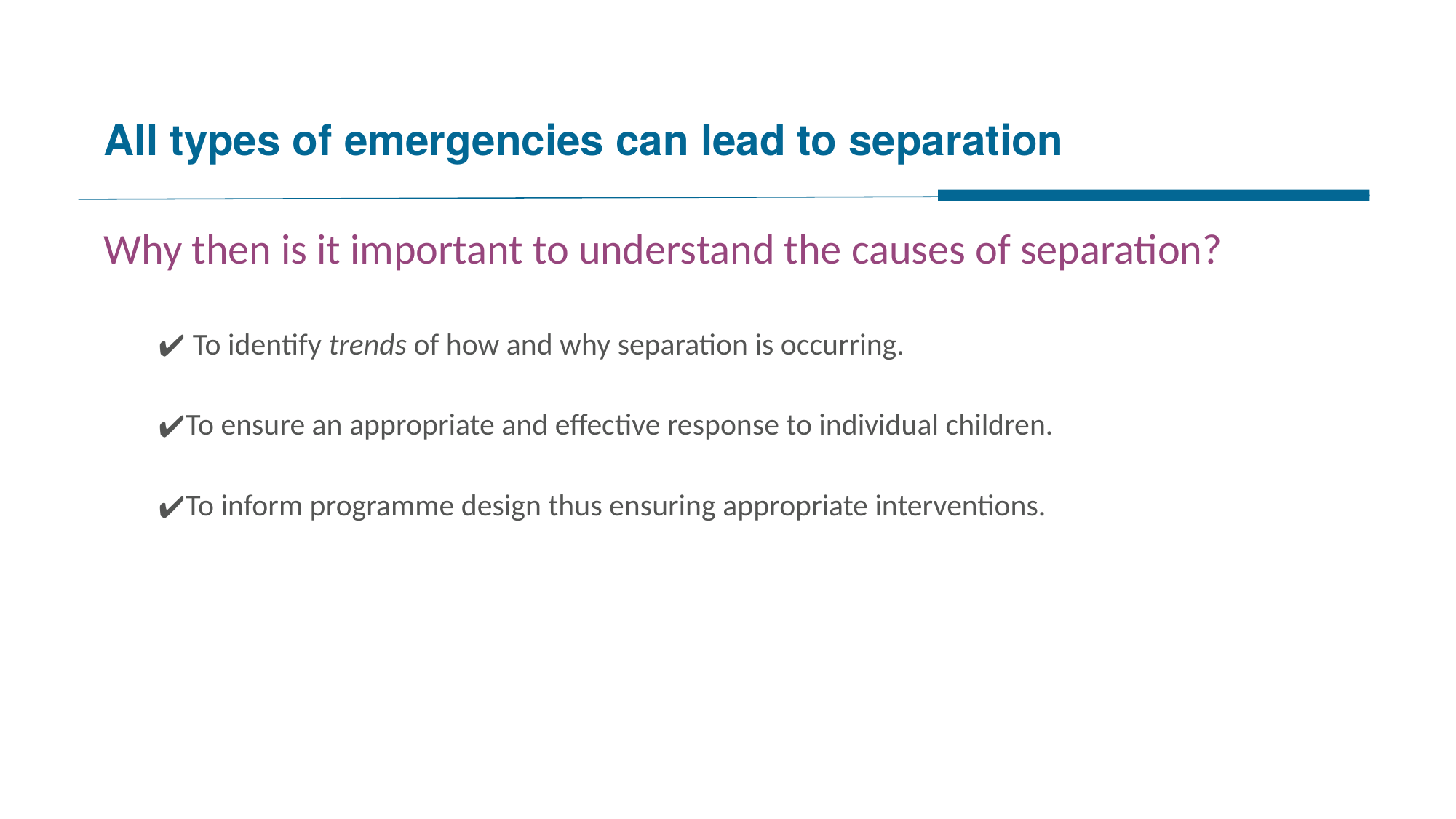

# All types of emergencies can lead to separation
Why then is it important to understand the causes of separation?

 To identify trends of how and why separation is occurring.

To ensure an appropriate and effective response to individual children.

To inform programme design thus ensuring appropriate interventions.